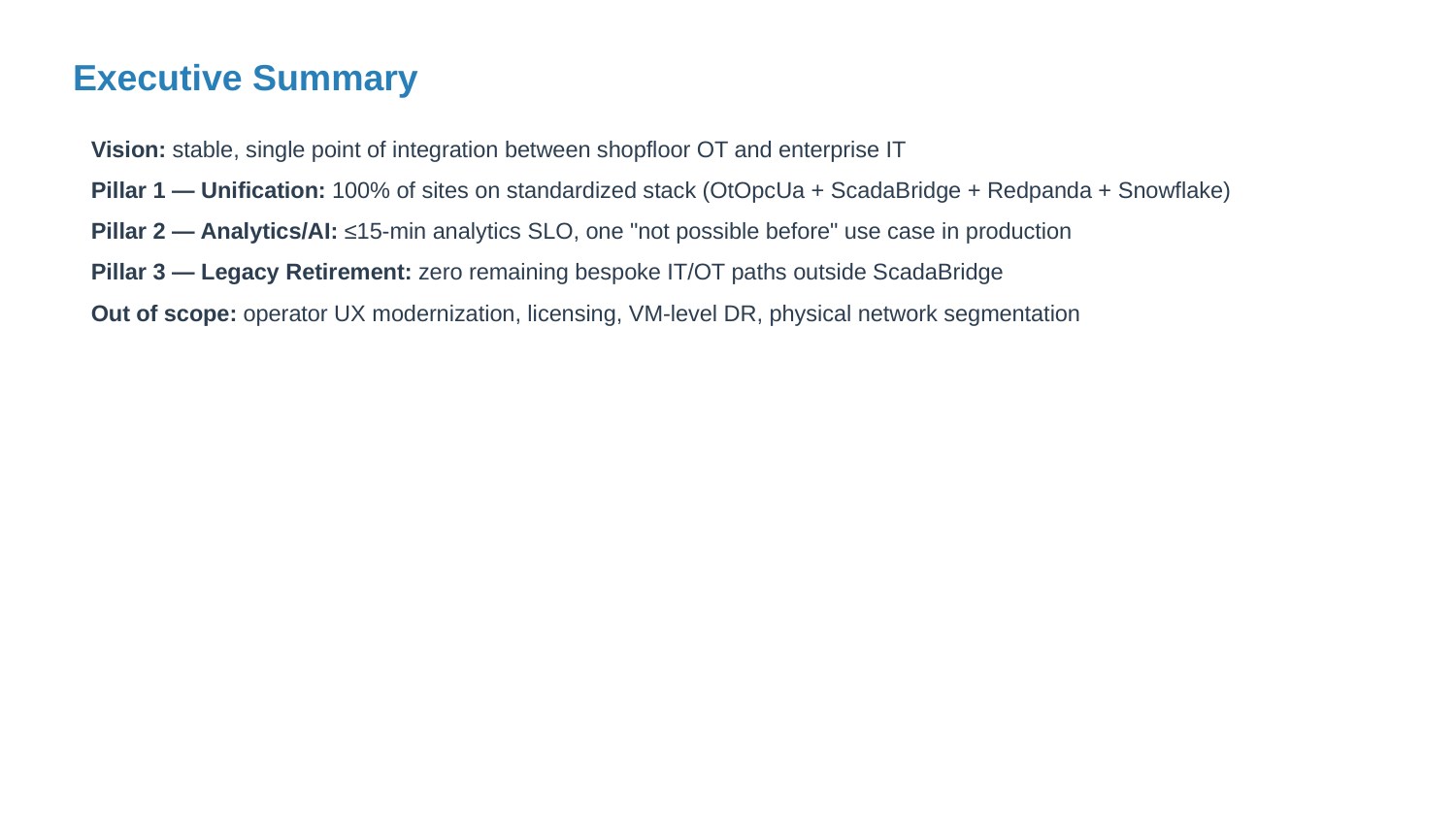

Executive Summary
Vision: stable, single point of integration between shopfloor OT and enterprise IT
Pillar 1 — Unification: 100% of sites on standardized stack (OtOpcUa + ScadaBridge + Redpanda + Snowflake)
Pillar 2 — Analytics/AI: ≤15-min analytics SLO, one "not possible before" use case in production
Pillar 3 — Legacy Retirement: zero remaining bespoke IT/OT paths outside ScadaBridge
Out of scope: operator UX modernization, licensing, VM-level DR, physical network segmentation